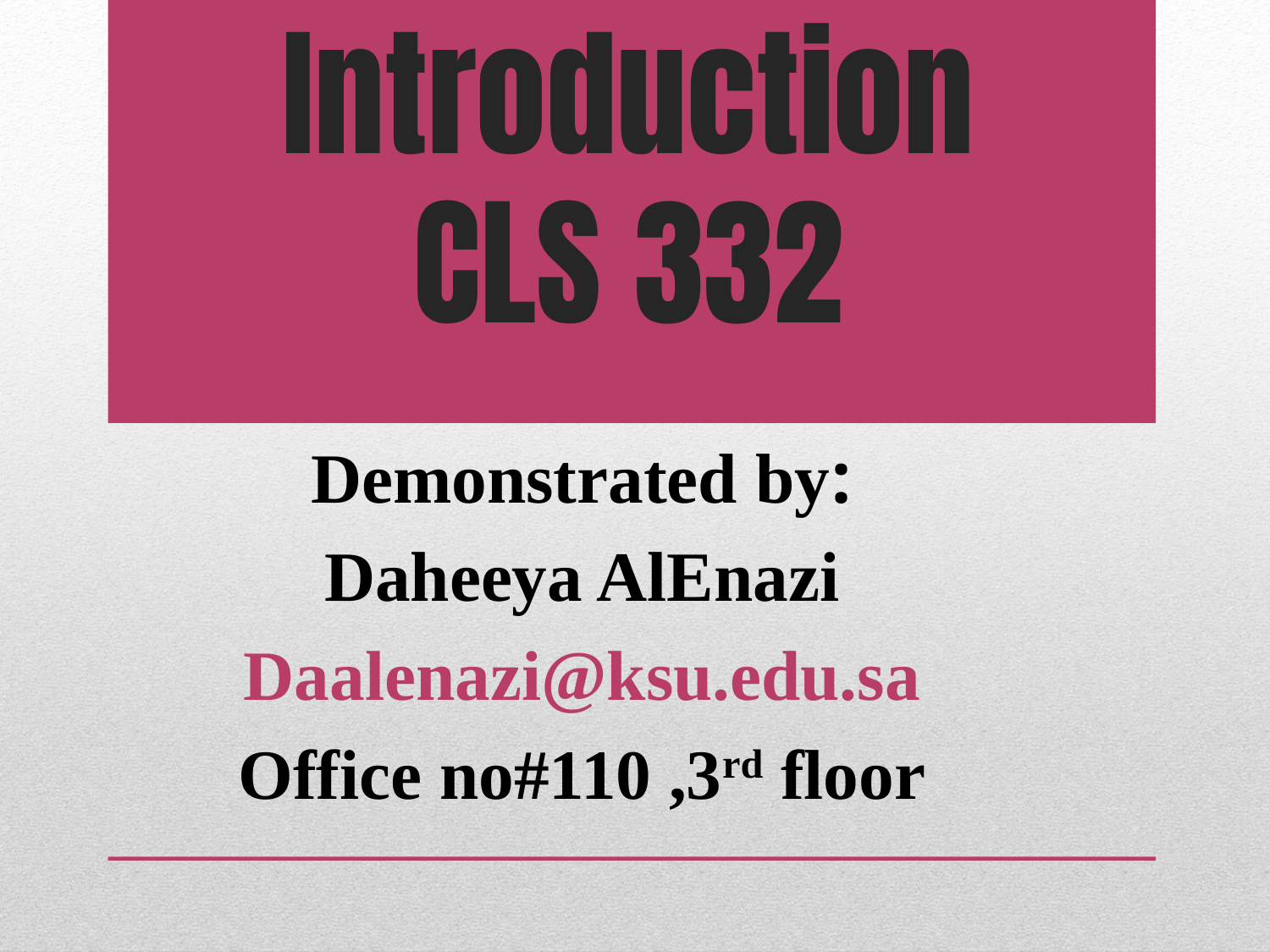

# Introduction CLS 332
:Demonstrated by
Daheeya AlEnazi
Daalenazi@ksu.edu.sa
Office no#110 ,3rd floor